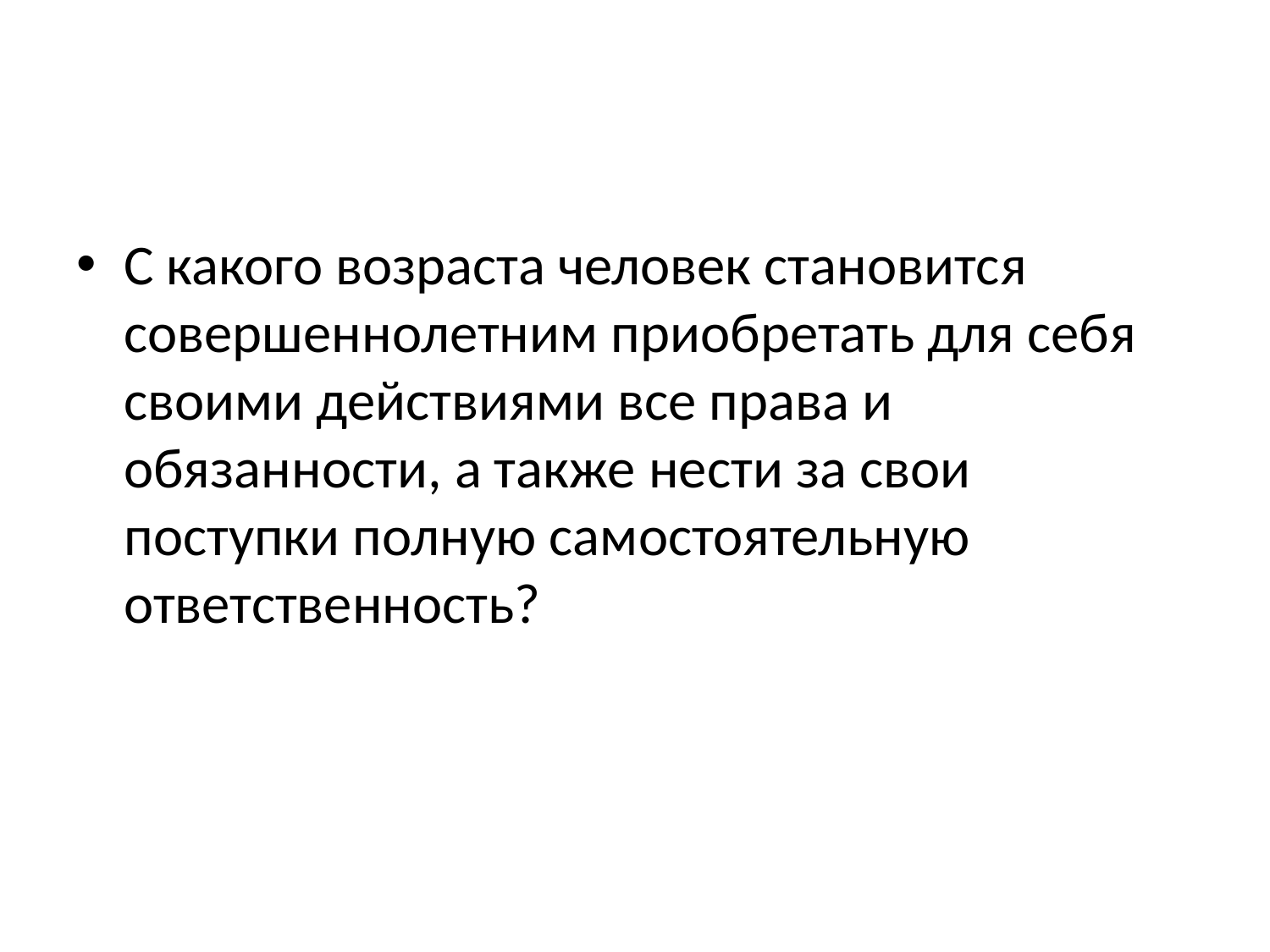

#
С какого возраста человек становится совершеннолетним приобретать для себя своими действиями все права и обязанности, а также нести за свои поступки полную самостоятельную ответственность?